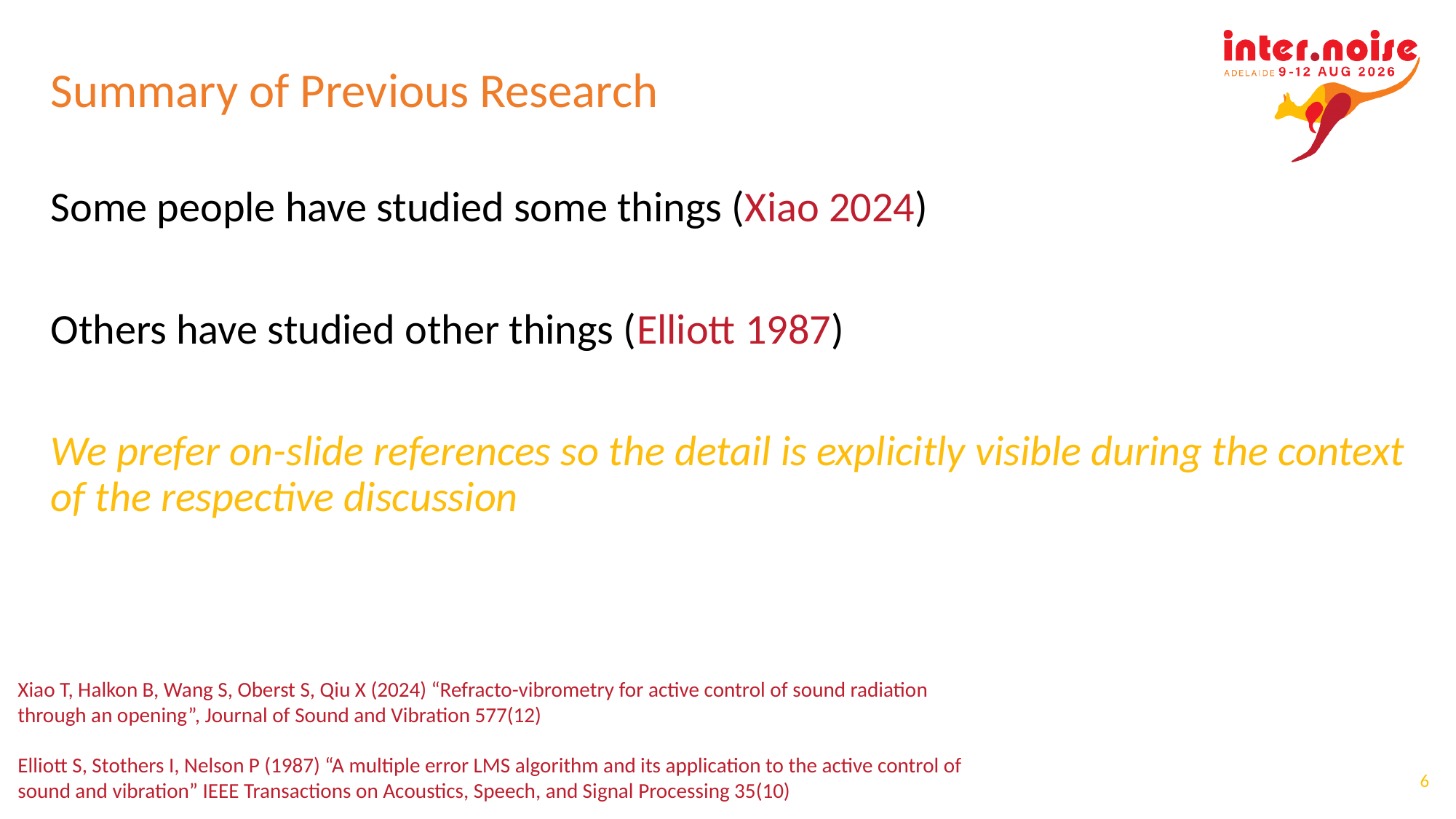

# Summary of Previous Research
Some people have studied some things (Xiao 2024)

Others have studied other things (Elliott 1987)

We prefer on-slide references so the detail is explicitly visible during the context of the respective discussion
Xiao T, Halkon B, Wang S, Oberst S, Qiu X (2024) “Refracto-vibrometry for active control of sound radiation through an opening”, Journal of Sound and Vibration 577(12)

Elliott S, Stothers I, Nelson P (1987) “A multiple error LMS algorithm and its application to the active control of sound and vibration” IEEE Transactions on Acoustics, Speech, and Signal Processing 35(10)